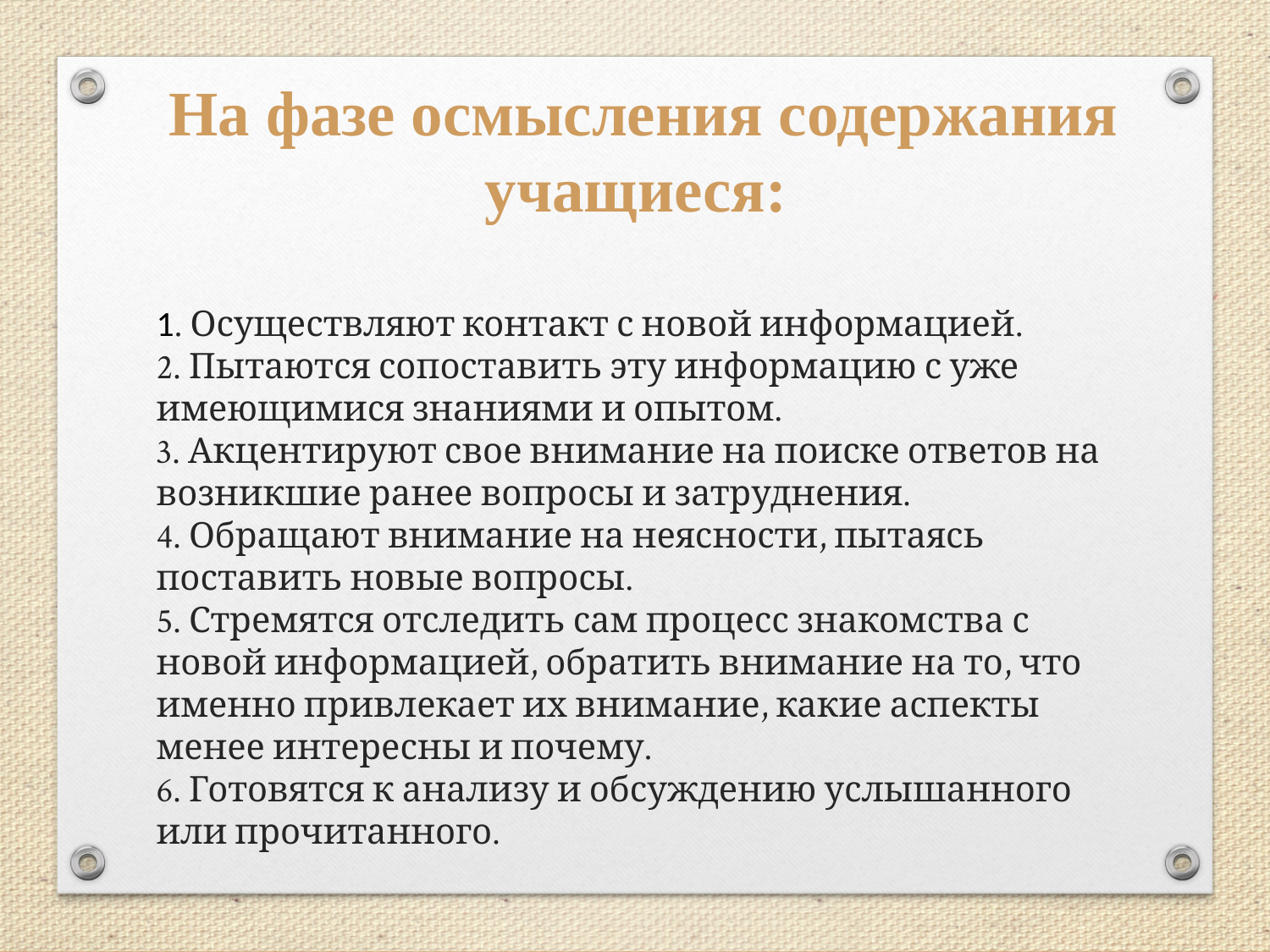

На фазе осмысления содержания учащиеся:

1. Осуществляют контакт с новой информацией.
2. Пытаются сопоставить эту информацию с уже имеющимися знаниями и опытом.
3. Акцентируют свое внимание на поиске ответов на возникшие ранее вопросы и затруднения.
4. Обращают внимание на неясности, пытаясь поставить новые вопросы.
5. Стремятся отследить сам процесс знакомства с новой информацией, обратить внимание на то, что именно привлекает их внимание, какие аспекты менее интересны и почему.
6. Готовятся к анализу и обсуждению услышанного или прочитанного.